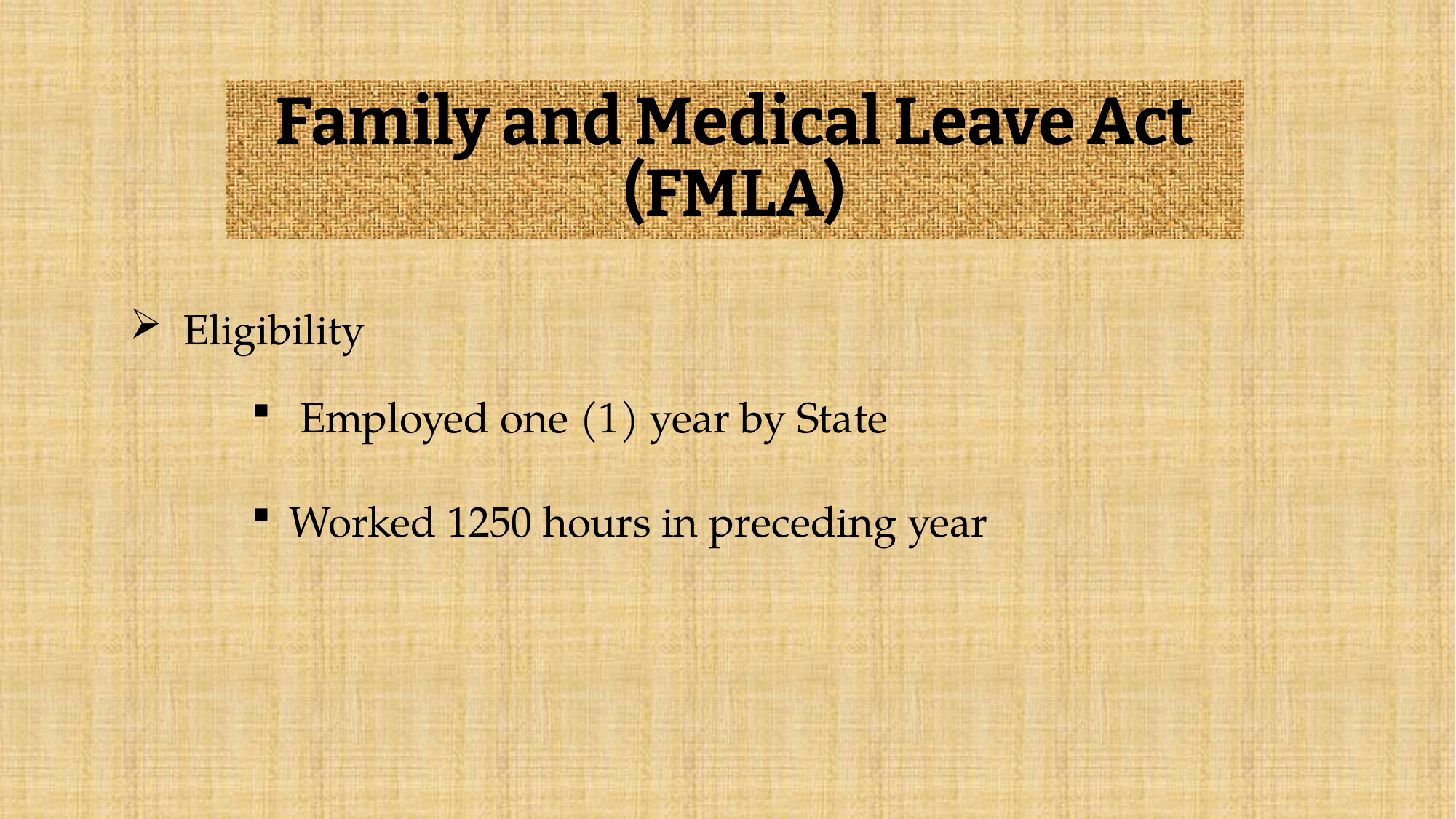

# Family and Medical Leave Act (FMLA)
  Eligibility
  Employed one (1) year by State
 Worked 1250 hours in preceding year